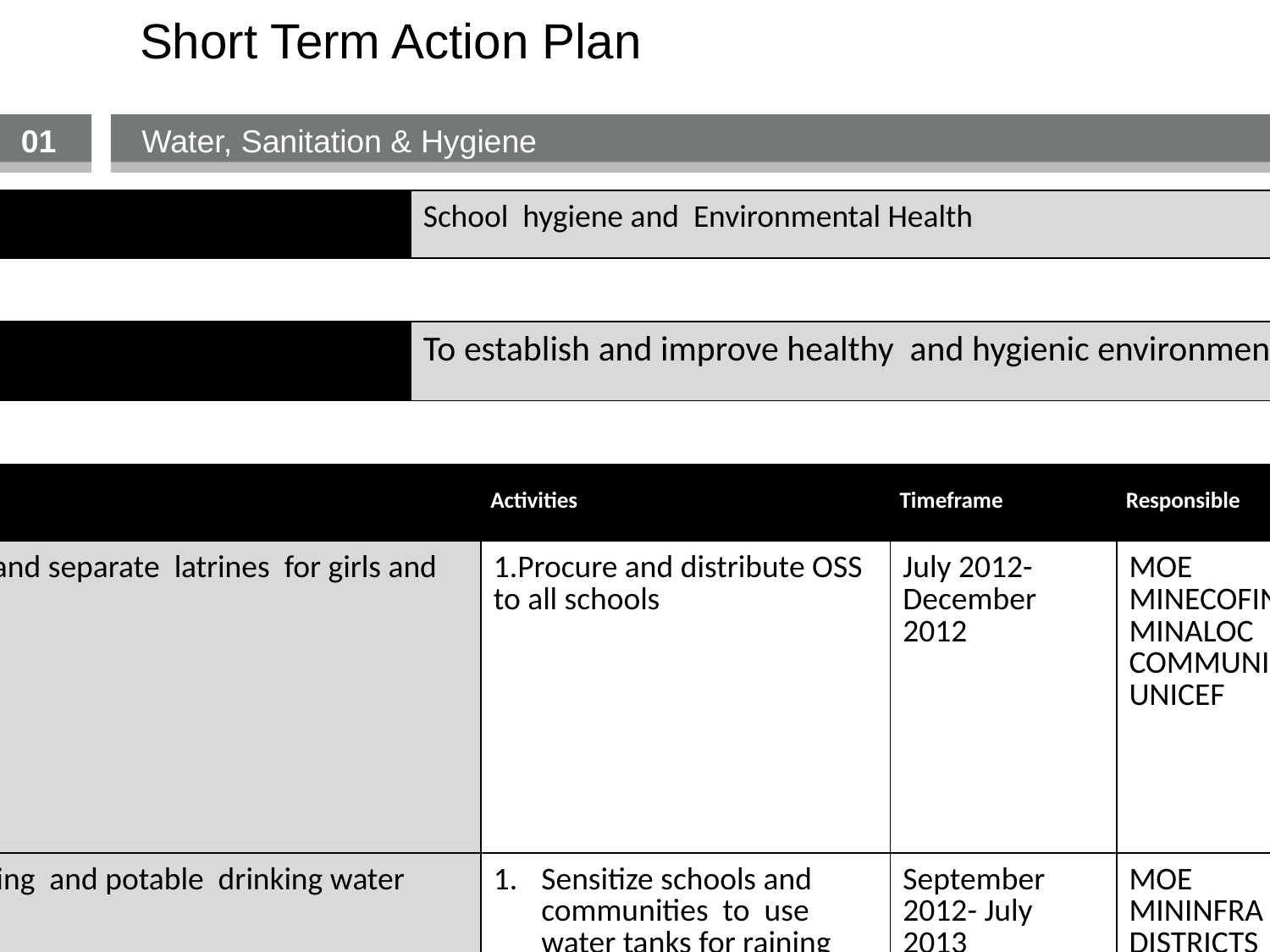

Short Term Action Plan

01
Water, Sanitation & Hygiene
| Program Name: | School hygiene and Environmental Health |  |  |  |  |
| --- | --- | --- | --- | --- | --- |
|  |  |  |  |  |  |
| Goal: | To establish and improve healthy and hygienic environment in schools. |  |  |  |  |
|  |  |  |  |  |  |
| Needs |  | Activities | Timeframe | Responsible | Verification of Completion |
| Adequate , clean and separate latrines for girls and Boys available |  | 1.Procure and distribute OSS to all schools | July 2012-December 2012 | MOE MINECOFIN MINALOC COMMUNITIES UNICEF | Number of schools using OSS to clean their latrines |
| Provision of running and potable drinking water |  | Sensitize schools and communities to use water tanks for raining water harvesting and on use of sur’eau (Chrolination) for drinking water . | September 2012- July 2013 | MOE MININFRA DISTRICTS COMMUNITIES | Number of schools sensitized |
| Improved hygienic and safe school environment |  | Develop and disseminate integrated BCC messages on proper hygiene in schools. | August 2012-December 2012 | MOE | BCC messages developed , disseminated and available in schools |
|  |  | 2. Sensitize schools to adopt liquid soap for hand washing and cleaning. | July 2012- June 2012 | MOE | Number of schools sensitized |
|  |  | 3. Conduct joint monitoring visits on comprehensive hygiene and sanitation in schools. | October 2012 | MOE MOH | Number field visits conducted |
|  |  | Sensitize ,students, teachers , PTA parents and communities on importance of their participation in schools health and hygiene activities | September – December 2012 | MOE MINALOC | Report for the Sensitization campaign available |